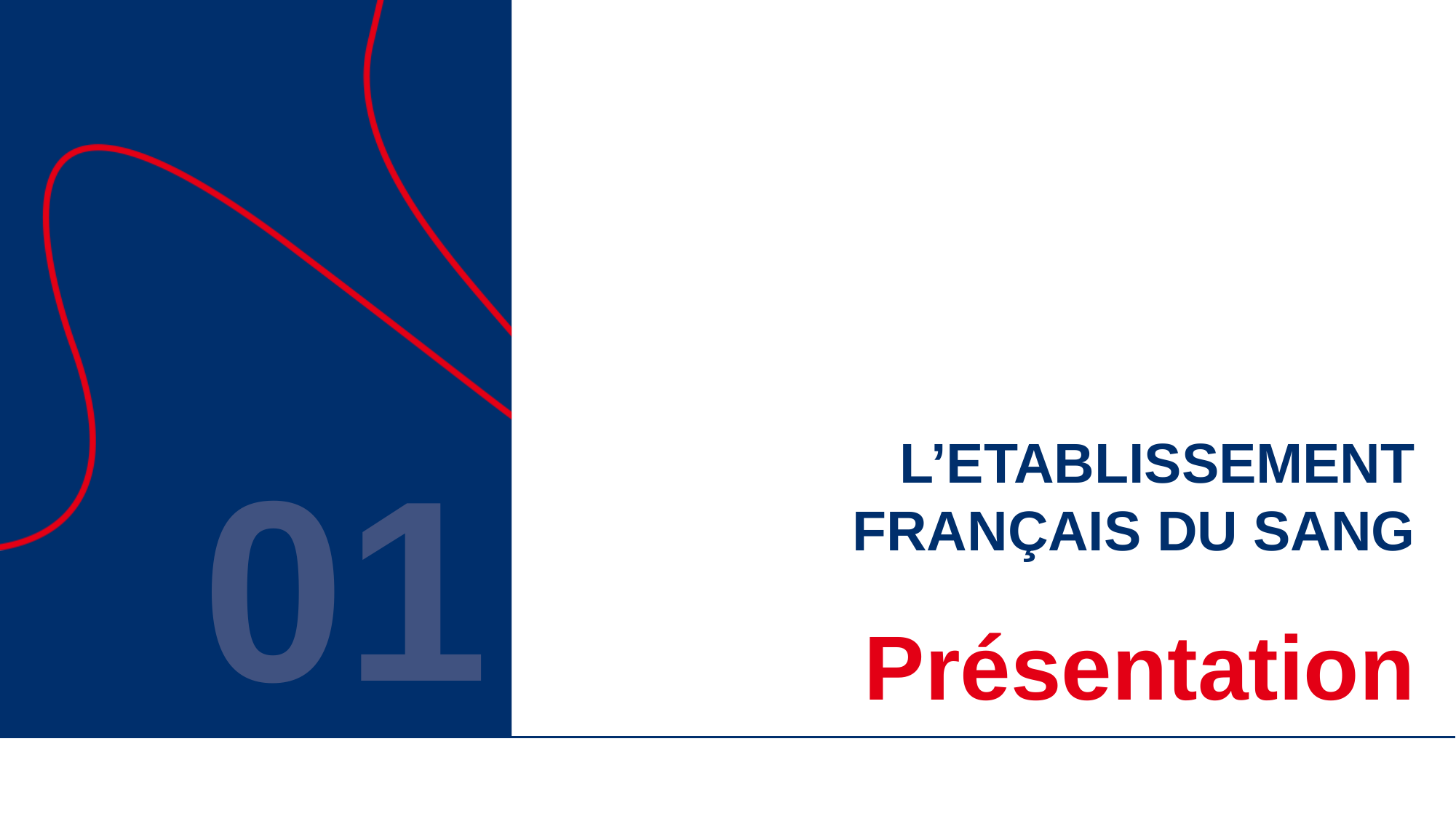

# L’ETABLISSEMENT Français DU SANG
01
Présentation